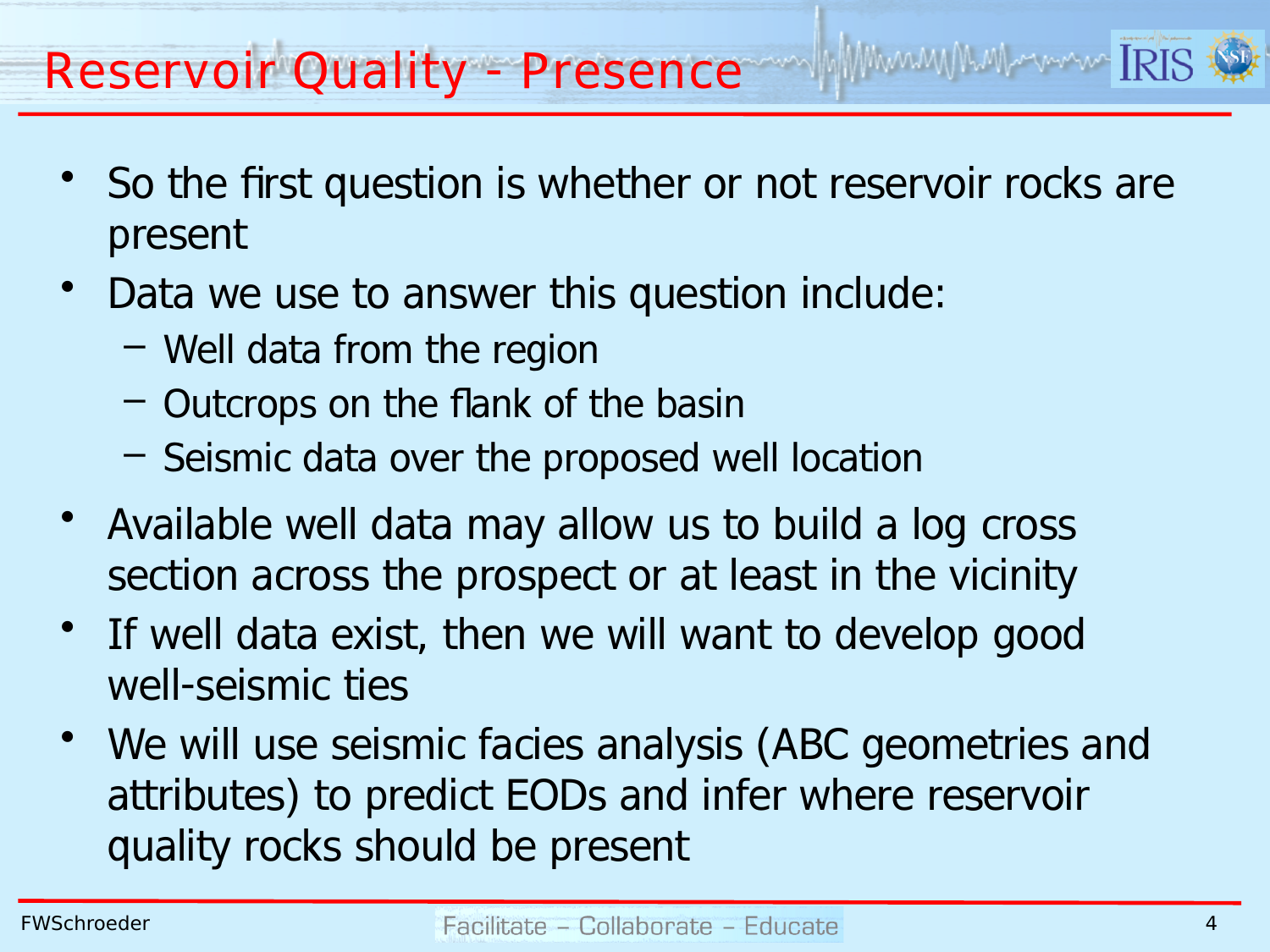

# Reservoir Quality - Presence
So the first question is whether or not reservoir rocks are present
Data we use to answer this question include:
Well data from the region
Outcrops on the flank of the basin
Seismic data over the proposed well location
Available well data may allow us to build a log cross section across the prospect or at least in the vicinity
If well data exist, then we will want to develop good well-seismic ties
We will use seismic facies analysis (ABC geometries and attributes) to predict EODs and infer where reservoir quality rocks should be present